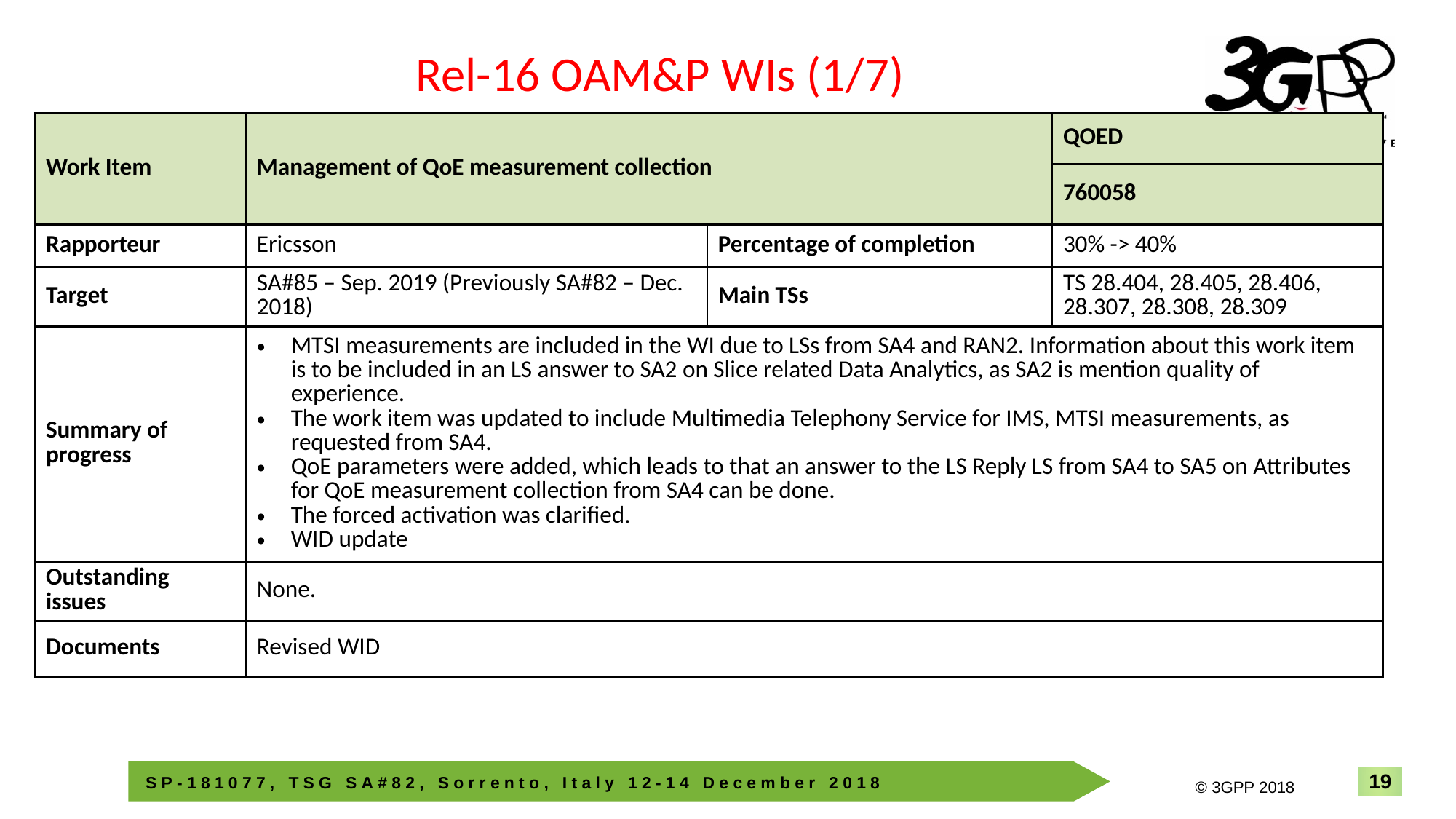

Rel-16 OAM&P WIs (1/7)
| Work Item | Management of QoE measurement collection |  | QOED |
| --- | --- | --- | --- |
|  |  |  | 760058 |
| Rapporteur | Ericsson | Percentage of completion | 30% -> 40% |
| Target | SA#85 – Sep. 2019 (Previously SA#82 – Dec. 2018) | Main TSs | TS 28.404, 28.405, 28.406, 28.307, 28.308, 28.309 |
| Summary of progress | MTSI measurements are included in the WI due to LSs from SA4 and RAN2. Information about this work item is to be included in an LS answer to SA2 on Slice related Data Analytics, as SA2 is mention quality of experience. The work item was updated to include Multimedia Telephony Service for IMS, MTSI measurements, as requested from SA4. QoE parameters were added, which leads to that an answer to the LS Reply LS from SA4 to SA5 on Attributes for QoE measurement collection from SA4 can be done. The forced activation was clarified. WID update |  |  |
| Outstanding issues | None. |  |  |
| Documents | Revised WID |  |  |